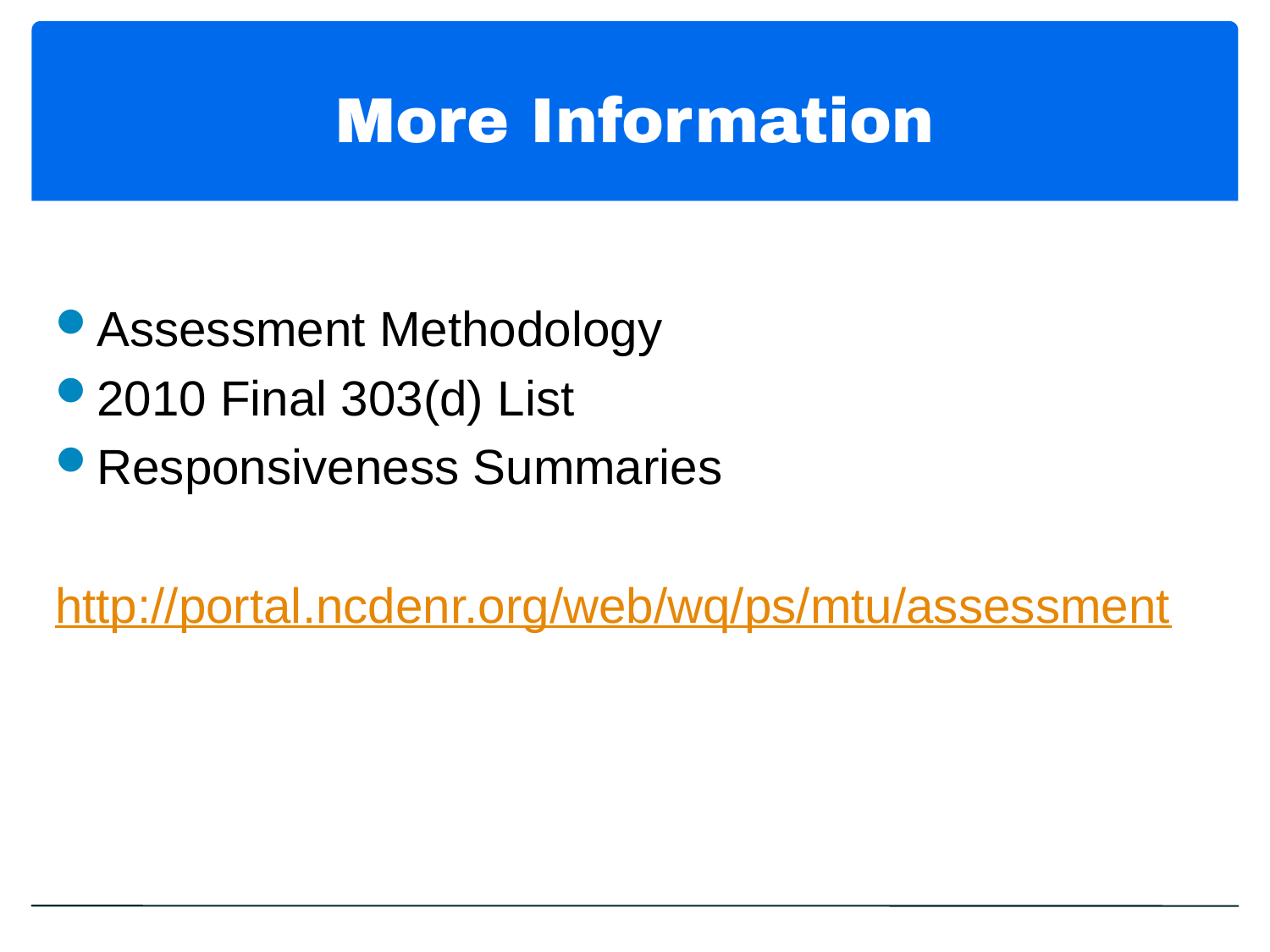

# More Information

Assessment Methodology
2010 Final 303(d) List
Responsiveness Summaries

http://portal.ncdenr.org/web/wq/ps/mtu/assessment